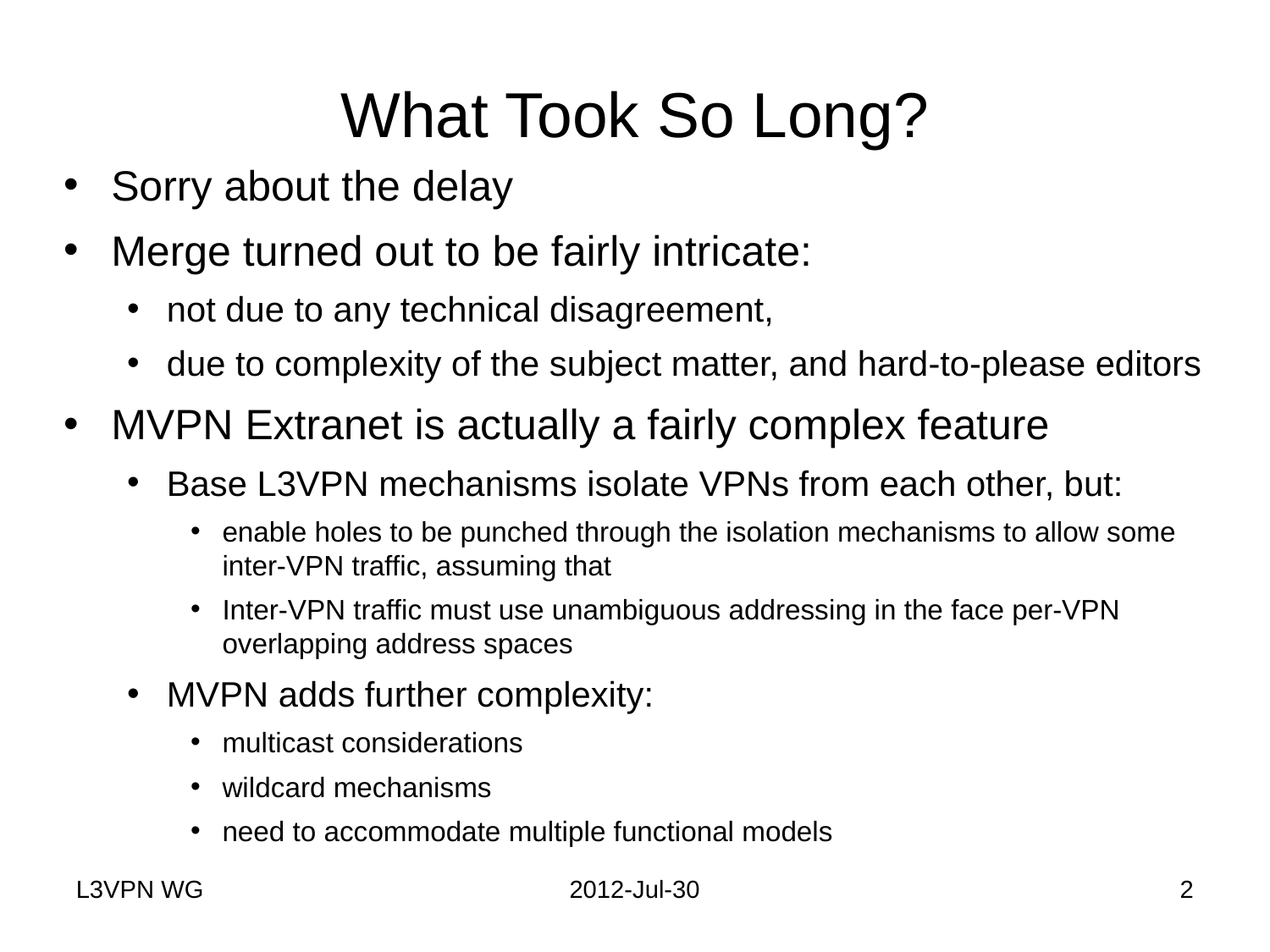

# What Took So Long?
Sorry about the delay
Merge turned out to be fairly intricate:
not due to any technical disagreement,
due to complexity of the subject matter, and hard-to-please editors
MVPN Extranet is actually a fairly complex feature
Base L3VPN mechanisms isolate VPNs from each other, but:
enable holes to be punched through the isolation mechanisms to allow some inter-VPN traffic, assuming that
Inter-VPN traffic must use unambiguous addressing in the face per-VPN overlapping address spaces
MVPN adds further complexity:
multicast considerations
wildcard mechanisms
need to accommodate multiple functional models
L3VPN WG
2012-Jul-30
2